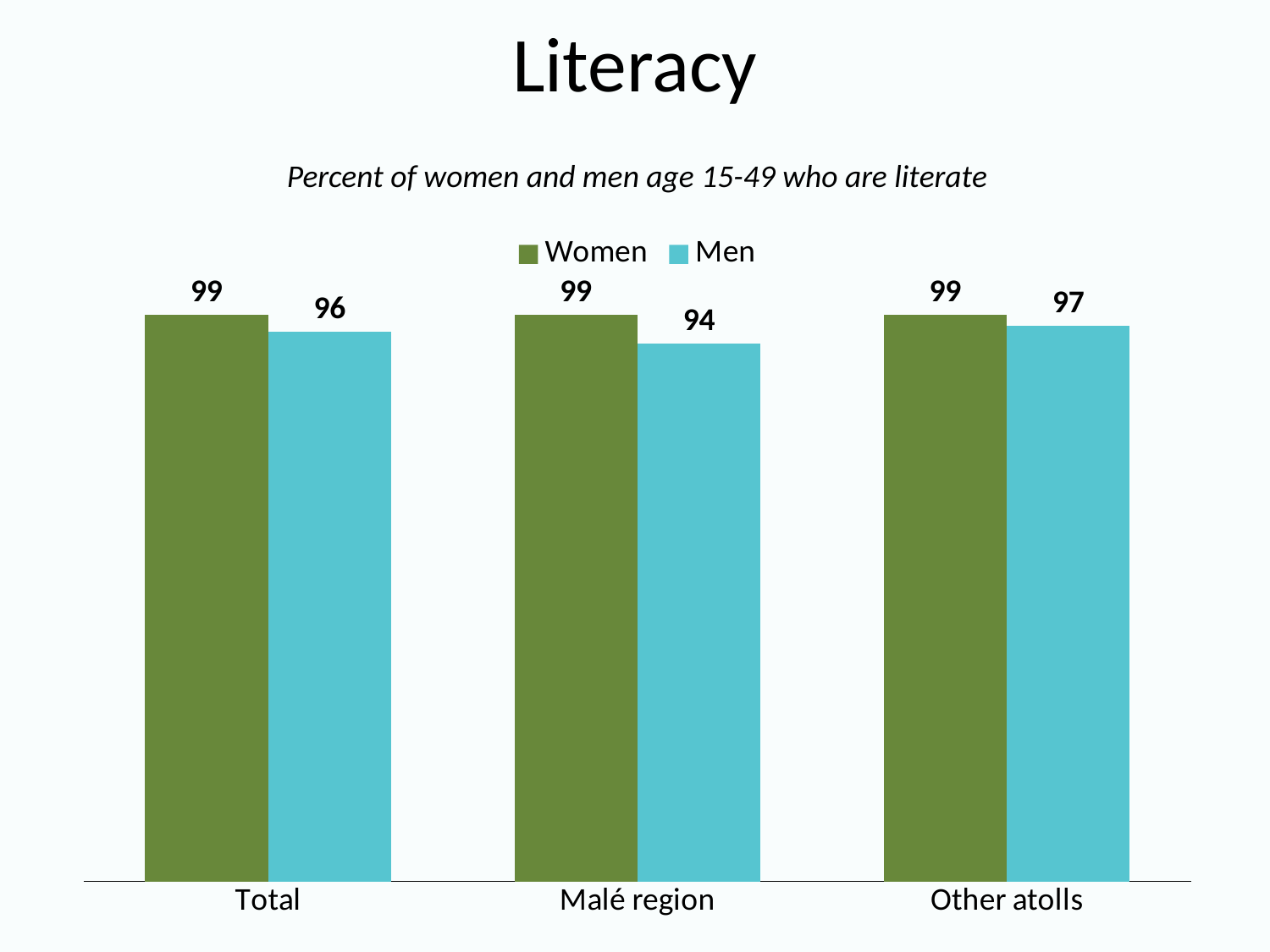

# Literacy
Percent of women and men age 15-49 who are literate

### Chart

| Category | Women | Men |
|---|---|---|
| Total | 99.0 | 96.0 |
| Malé region | 99.0 | 94.0 |
| Other atolls | 99.0 | 97.0 |